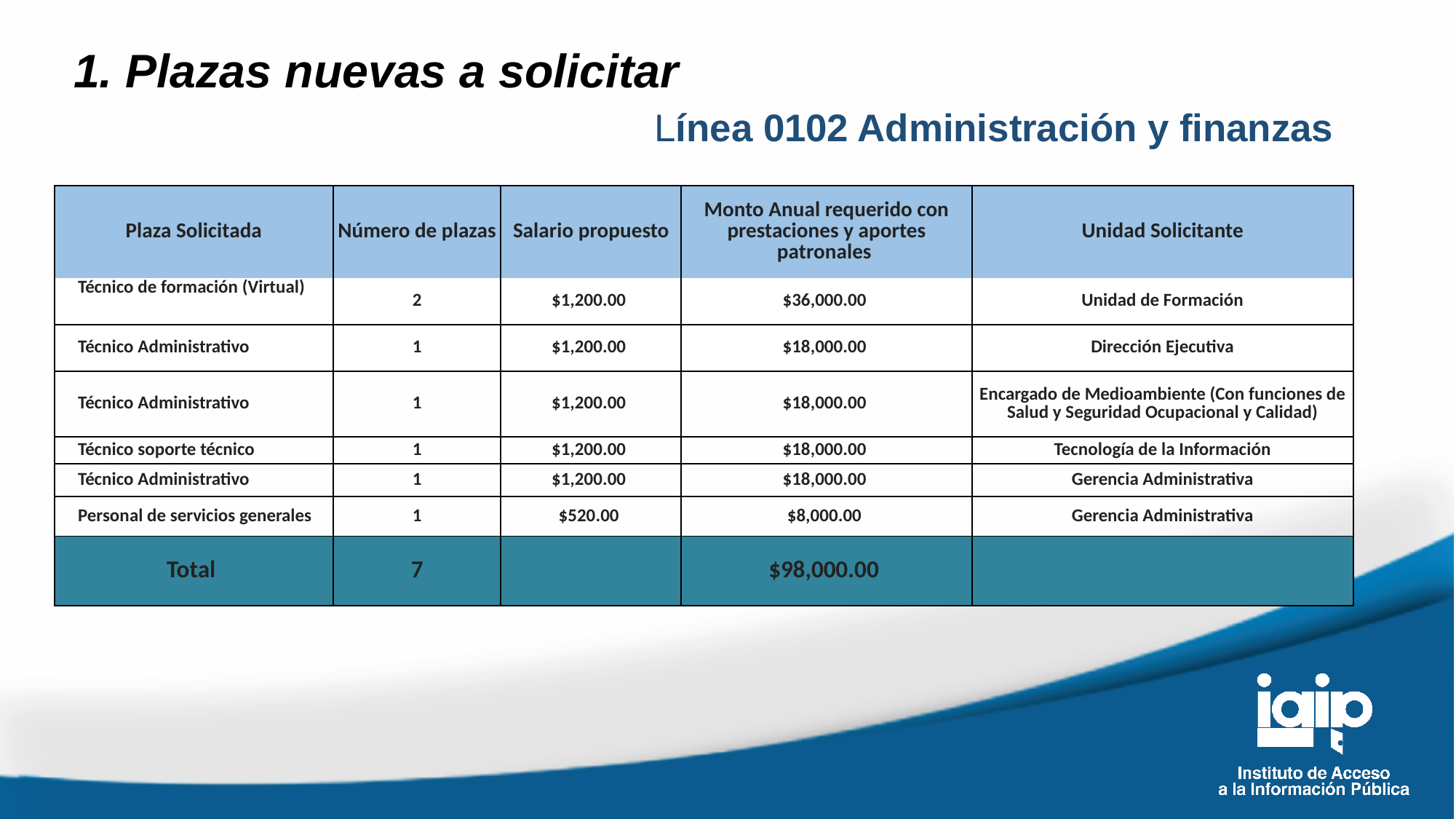

1. Plazas nuevas a solicitar
# Línea 0102 Administración y finanzas
| Plaza Solicitada | Número de plazas | Salario propuesto | Monto Anual requerido con prestaciones y aportes patronales | Unidad Solicitante |
| --- | --- | --- | --- | --- |
| Técnico de formación (Virtual) | 2 | $1,200.00 | $36,000.00 | Unidad de Formación |
| Técnico Administrativo | 1 | $1,200.00 | $18,000.00 | Dirección Ejecutiva |
| Técnico Administrativo | 1 | $1,200.00 | $18,000.00 | Encargado de Medioambiente (Con funciones de Salud y Seguridad Ocupacional y Calidad) |
| Técnico soporte técnico | 1 | $1,200.00 | $18,000.00 | Tecnología de la Información |
| Técnico Administrativo | 1 | $1,200.00 | $18,000.00 | Gerencia Administrativa |
| Personal de servicios generales | 1 | $520.00 | $8,000.00 | Gerencia Administrativa |
| Total | 7 |  | $98,000.00 |  |